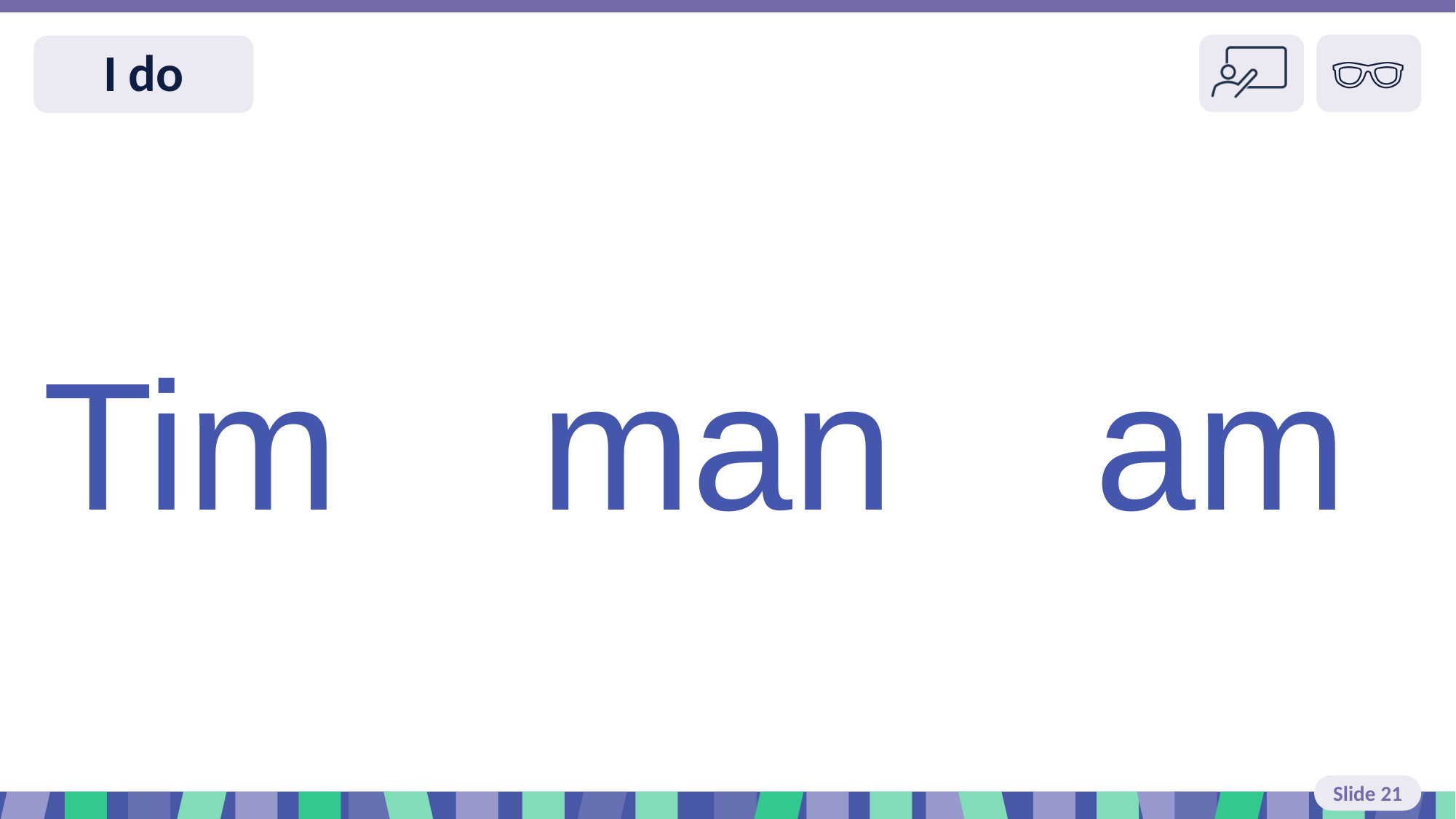

Slide 21 I do read
Tim    man    am